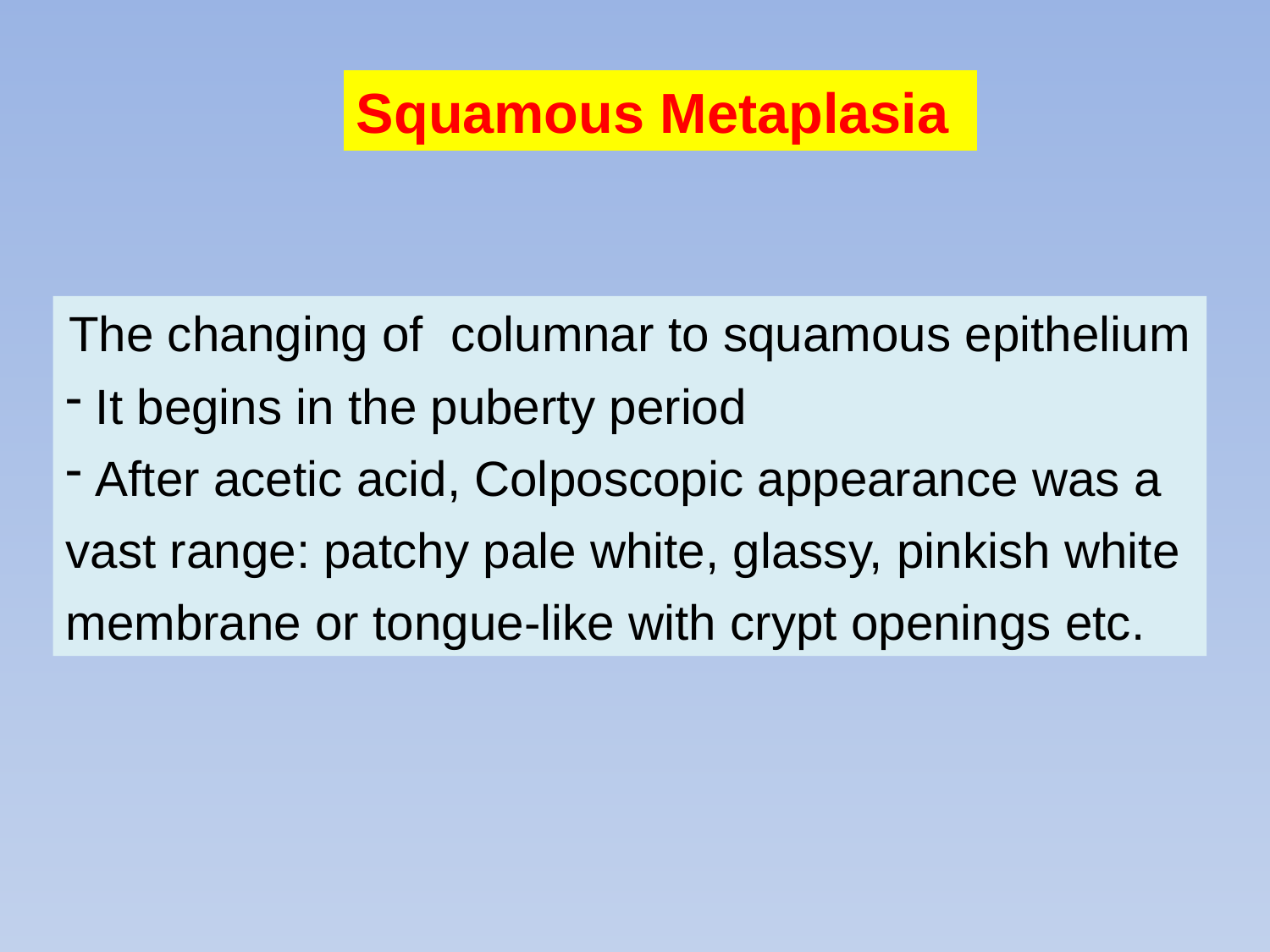

Squamous Metaplasia
The changing of  columnar to squamous epithelium
 It begins in the puberty period
 After acetic acid, Colposcopic appearance was a
vast range: patchy pale white, glassy, pinkish white
membrane or tongue-like with crypt openings etc.